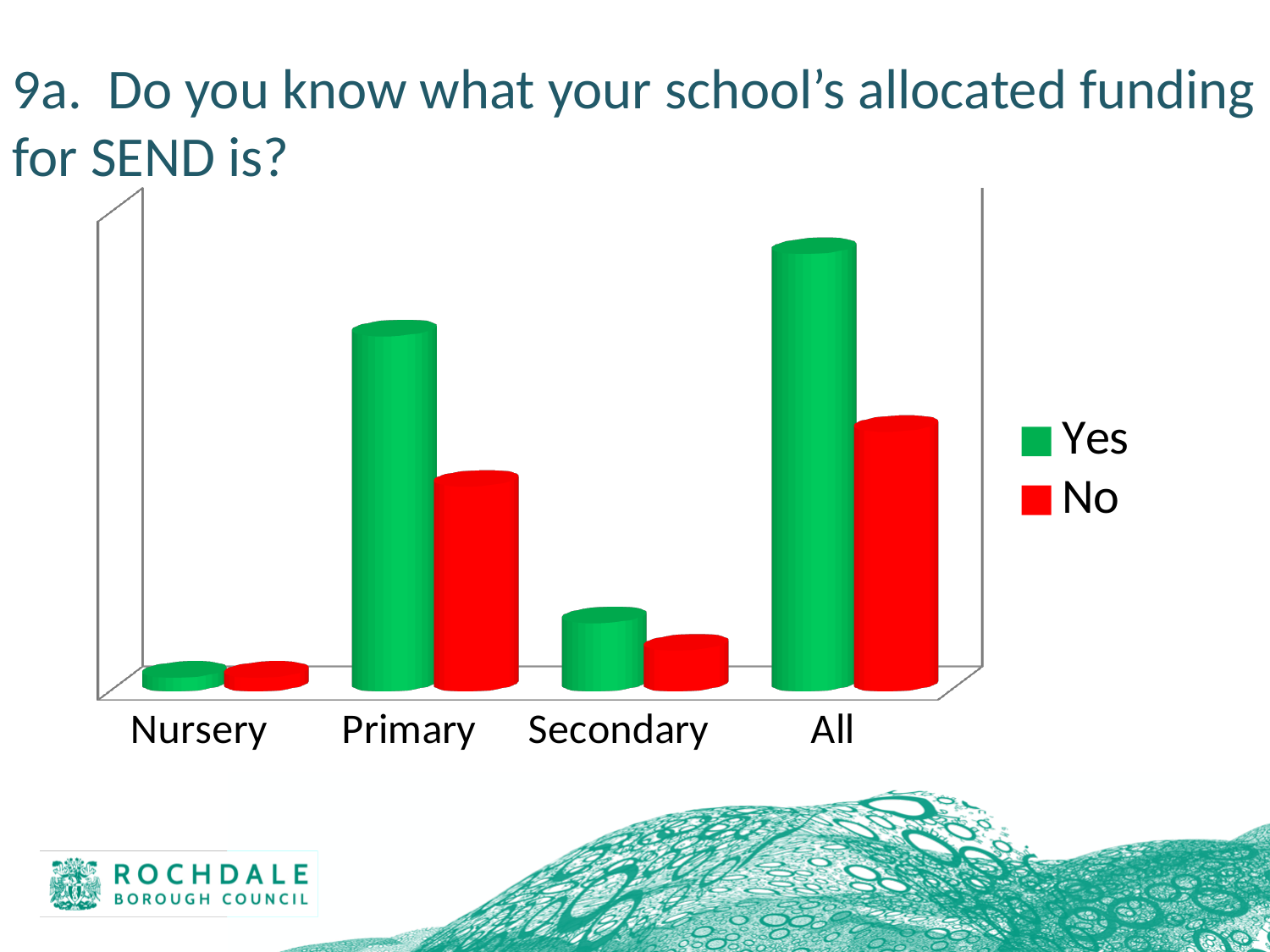

9a.  Do you know what your school’s allocated funding for SEND is?

[unsupported chart]